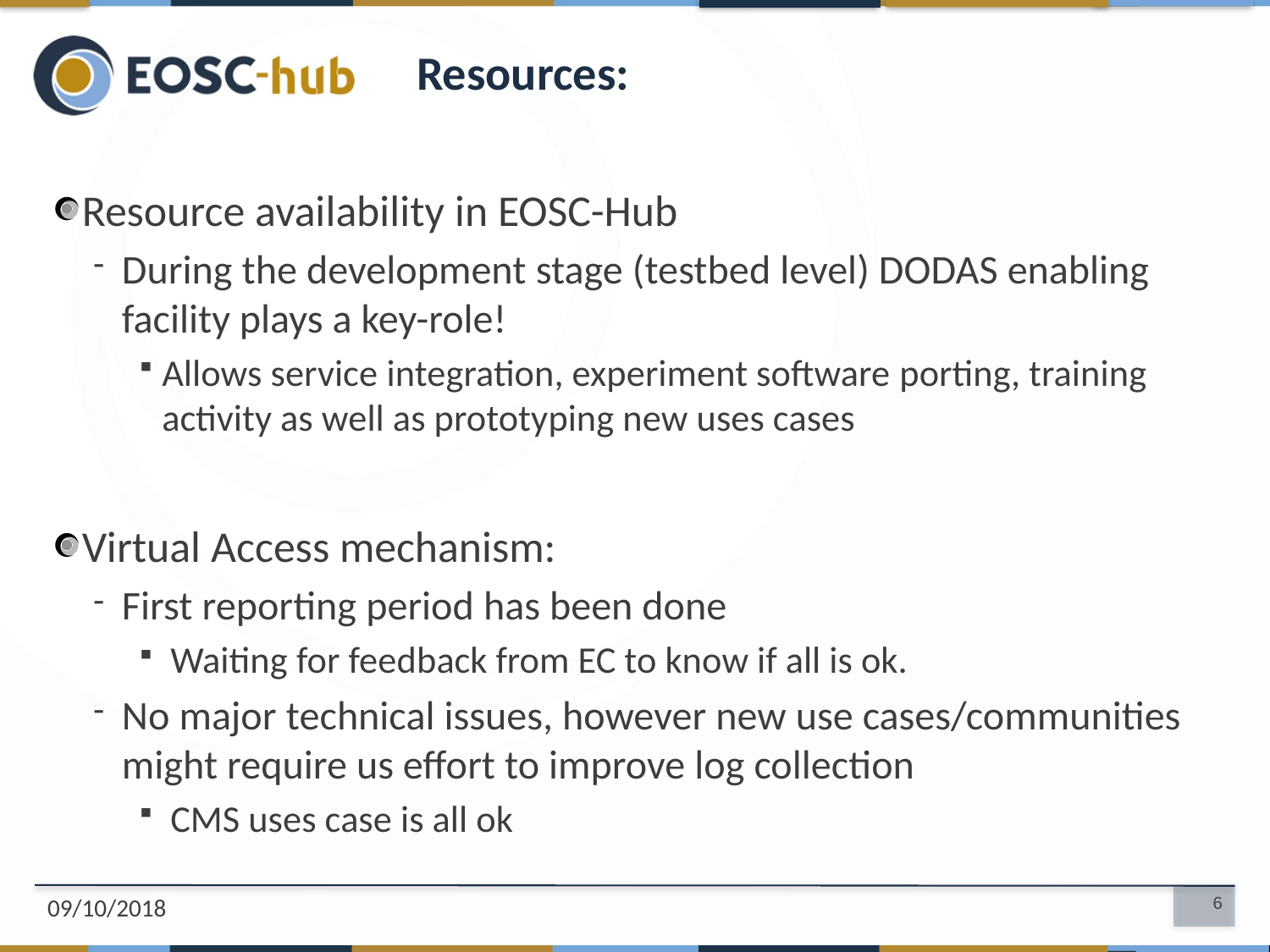

# Resources:
Resource availability in EOSC-Hub
During the development stage (testbed level) DODAS enabling facility plays a key-role!
Allows service integration, experiment software porting, training activity as well as prototyping new uses cases

Virtual Access mechanism:
First reporting period has been done
 Waiting for feedback from EC to know if all is ok.
No major technical issues, however new use cases/communities might require us effort to improve log collection
 CMS uses case is all ok
09/10/2018
6